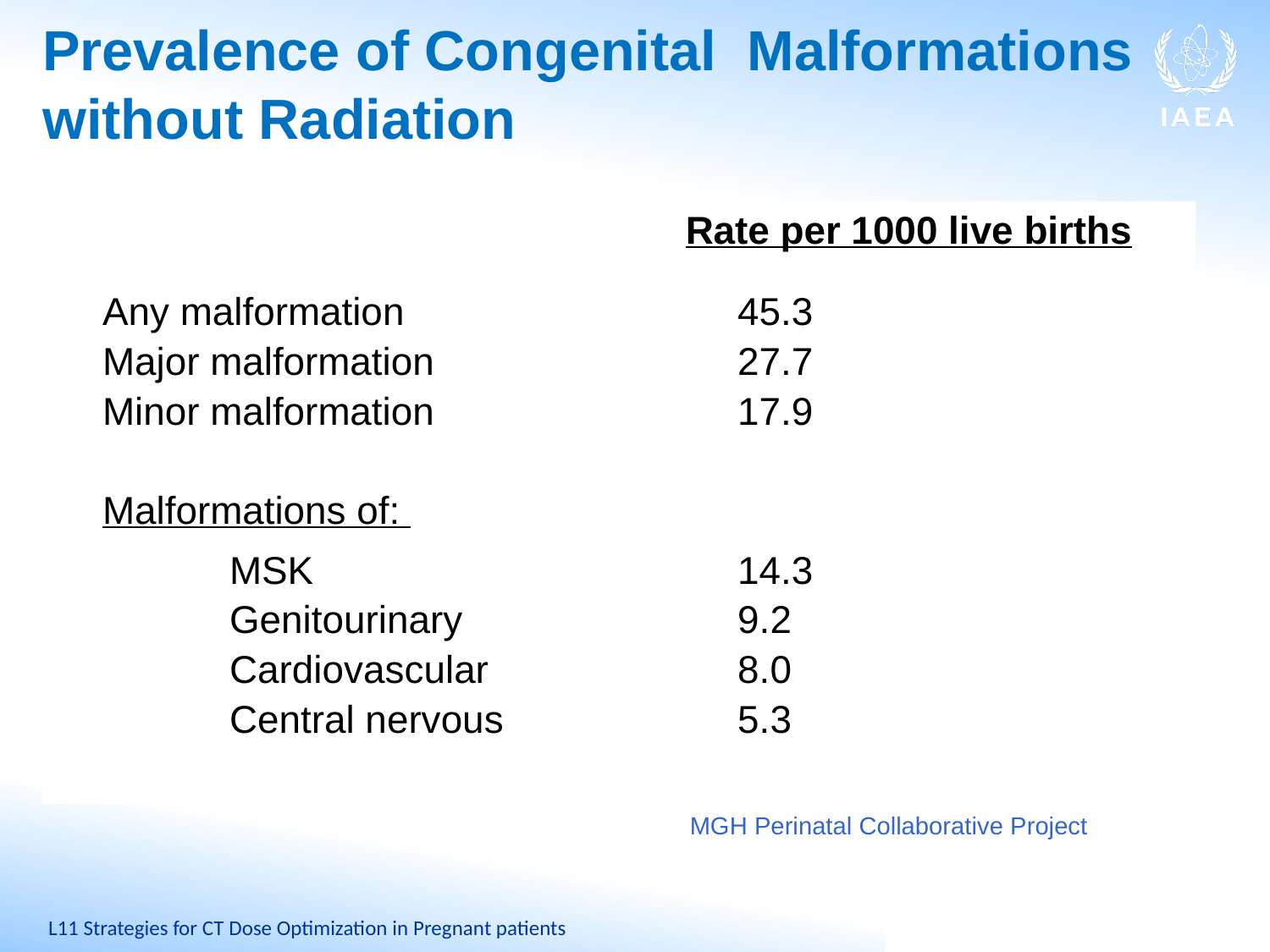

# Prevalence of Congenital  Malformations without Radiation

					  Rate per 1000 live births

	Any malformation			45.3
	Major malformation			27.7
	Minor malformation			17.9

	Malformations of:
		MSK				14.3
		Genitourinary			9.2
		Cardiovascular		8.0
		Central nervous 		5.3
MGH Perinatal Collaborative Project